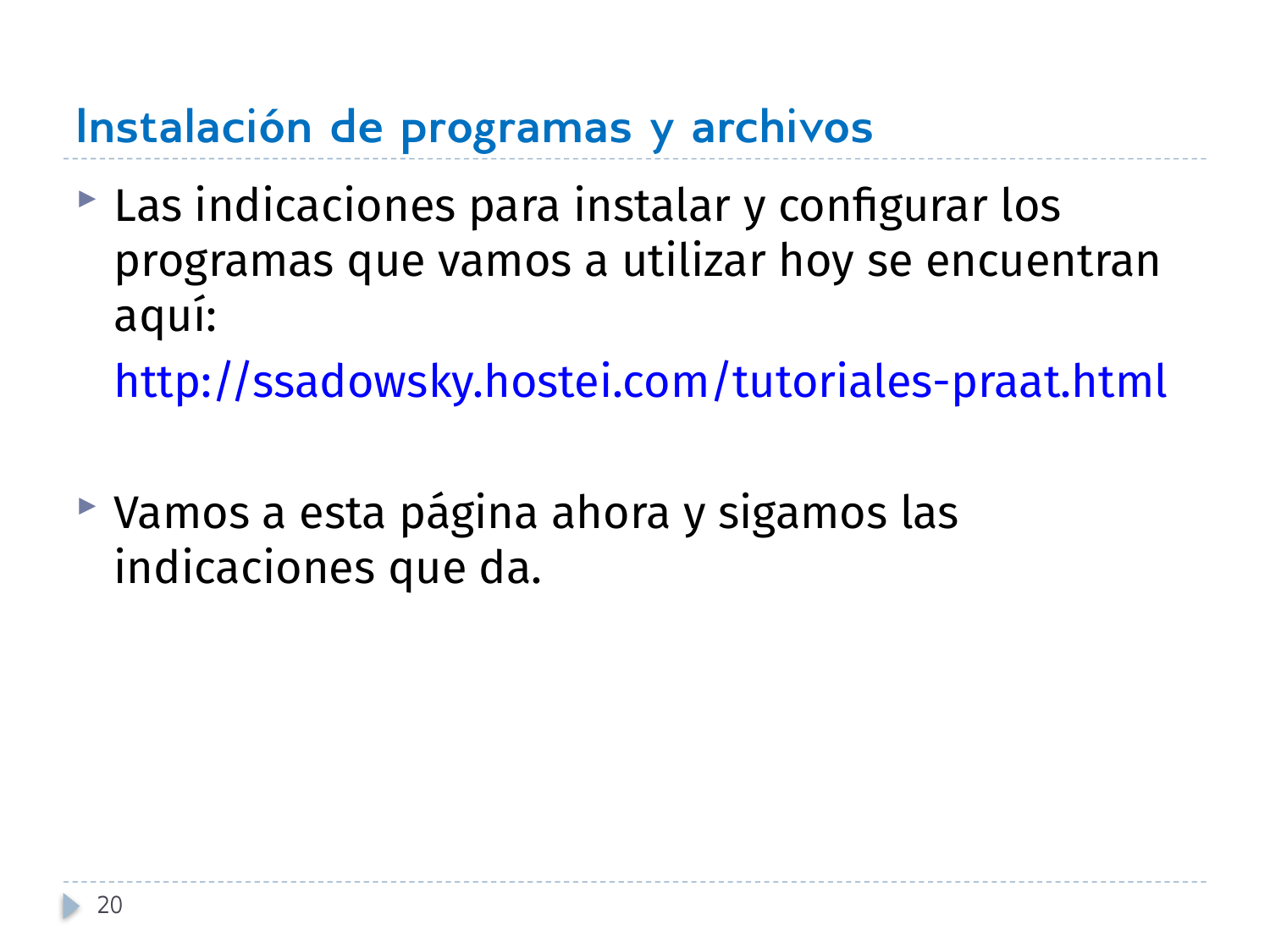

# Instalación de programas y archivos
Las indicaciones para instalar y configurar los programas que vamos a utilizar hoy se encuentran aquí:
	http://ssadowsky.hostei.com/tutoriales-praat.html

Vamos a esta página ahora y sigamos las indicaciones que da.
20